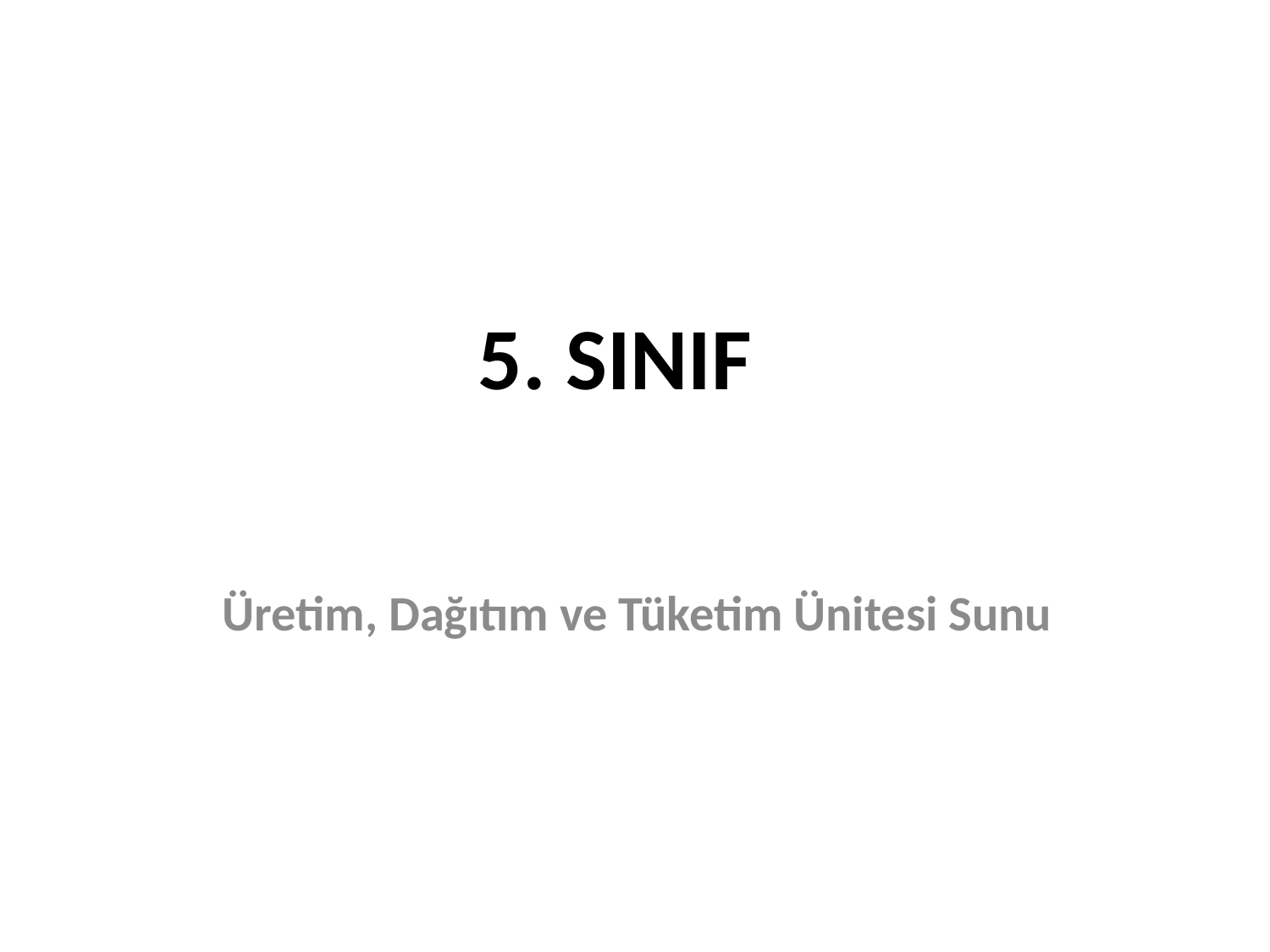

# 5. SINIF
Üretim, Dağıtım ve Tüketim Ünitesi Sunu